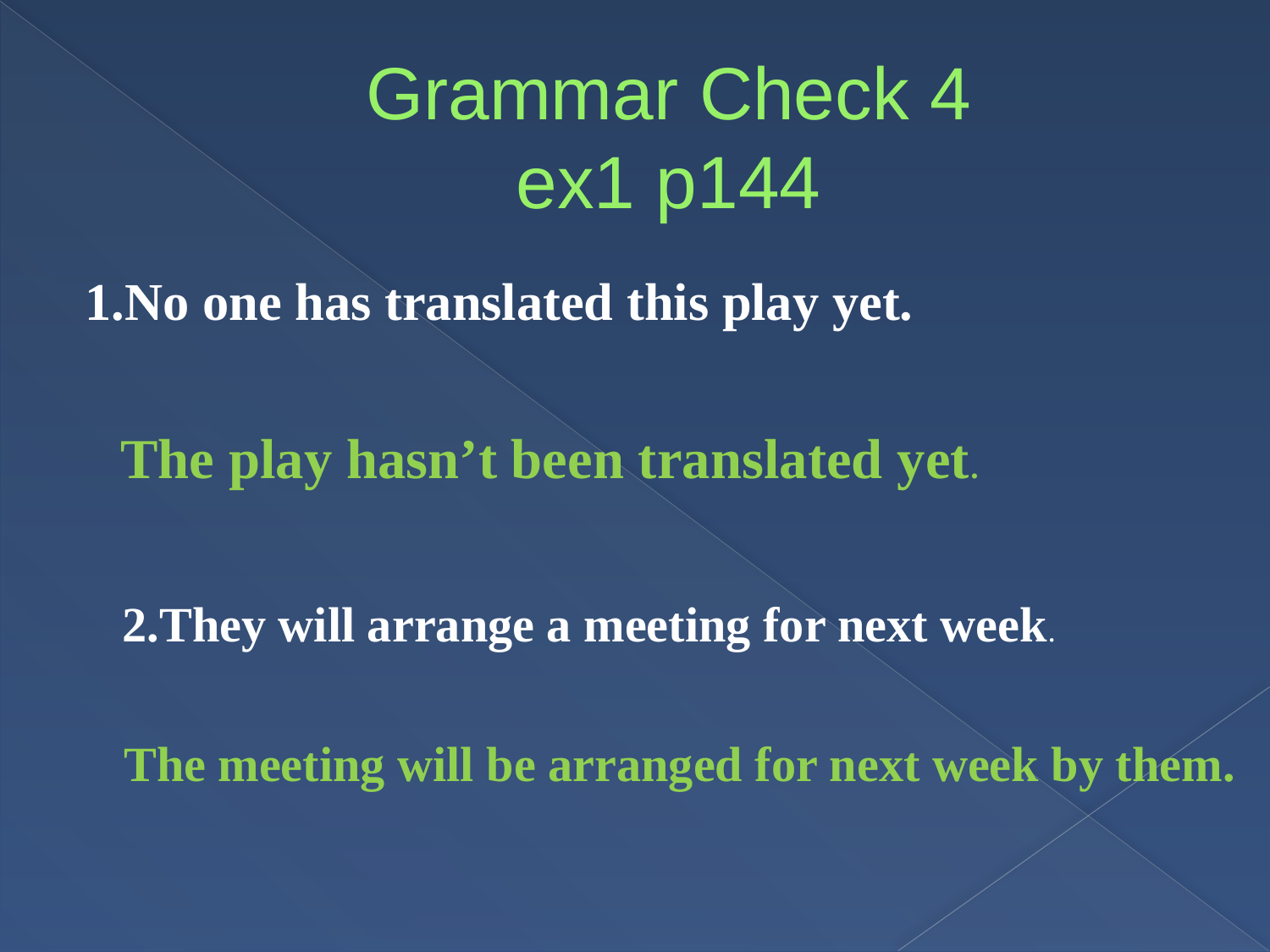

# Grammar Check 4 ex1 p144
1.No one has translated this play yet.
The play hasn’t been translated yet.
2.They will arrange a meeting for next week.
The meeting will be arranged for next week by them.